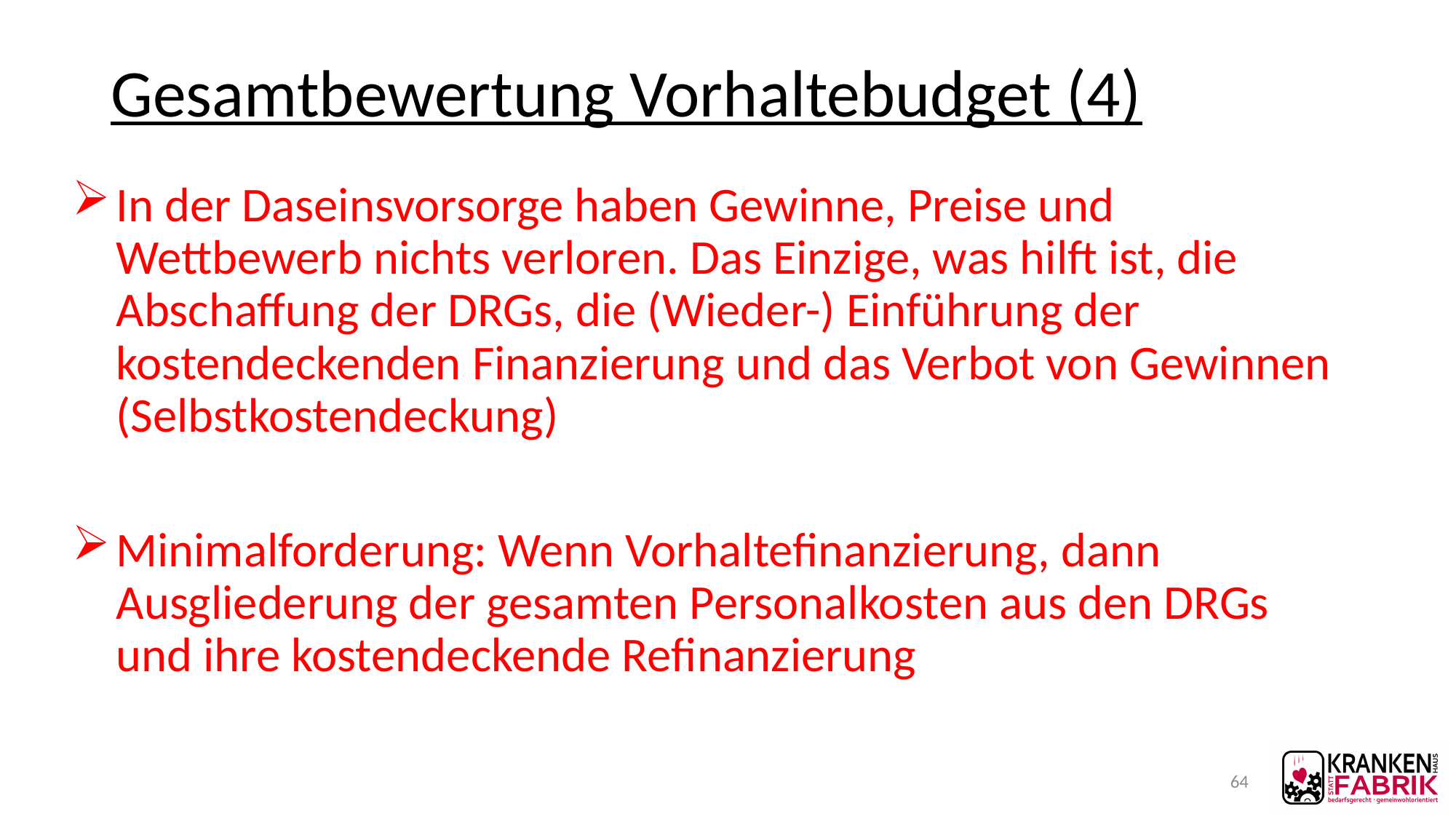

# Gesamtbewertung Vorhaltebudget (4)
In der Daseinsvorsorge haben Gewinne, Preise und Wettbewerb nichts verloren. Das Einzige, was hilft ist, die Abschaffung der DRGs, die (Wieder-) Einführung der kostendeckenden Finanzierung und das Verbot von Gewinnen (Selbstkostendeckung)

Minimalforderung: Wenn Vorhaltefinanzierung, dann Ausgliederung der gesamten Personalkosten aus den DRGs und ihre kostendeckende Refinanzierung

64